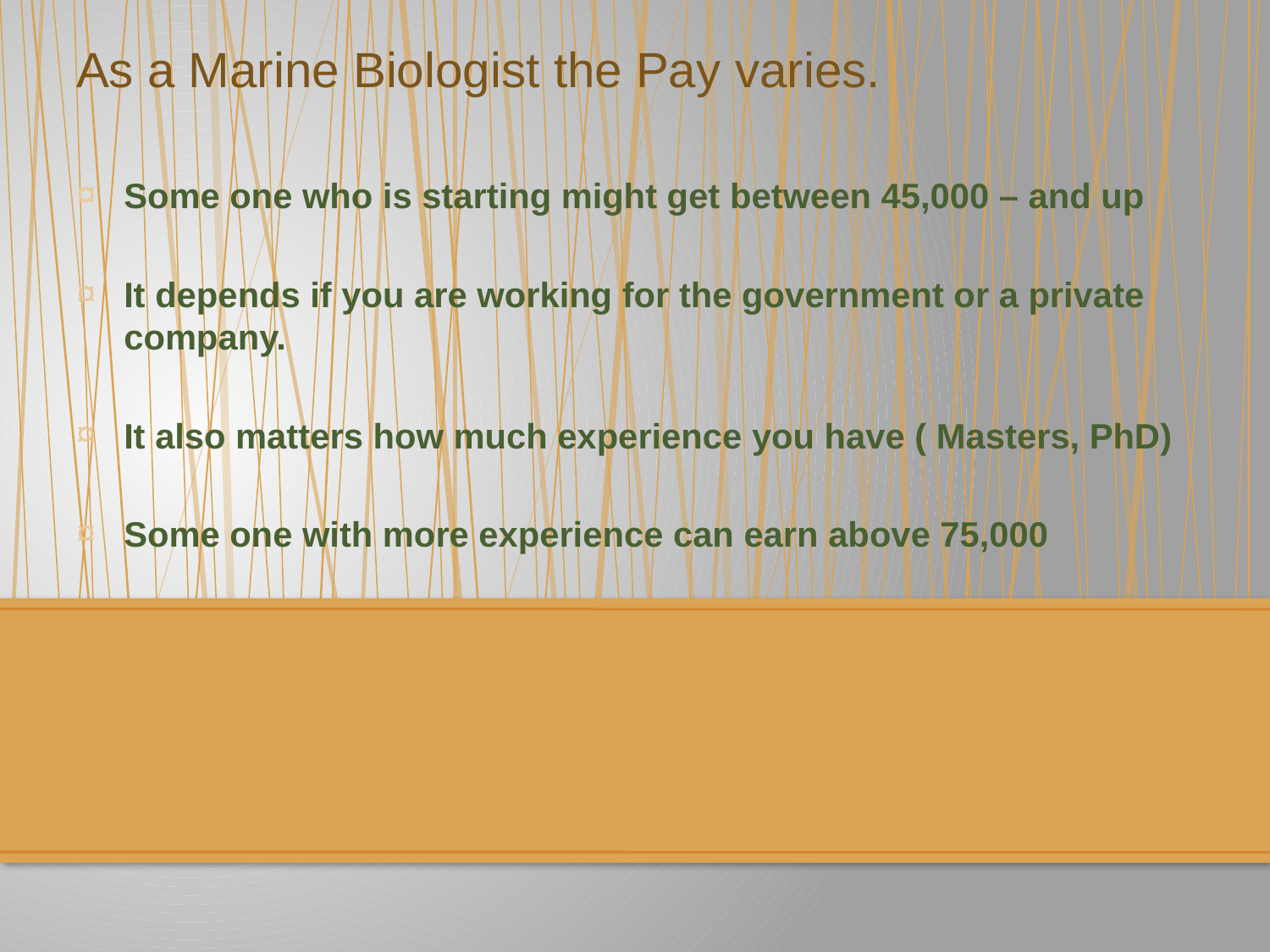

As a Marine Biologist the Pay varies.

Some one who is starting might get between 45,000 – and up

It depends if you are working for the government or a private company.

It also matters how much experience you have ( Masters, PhD)

Some one with more experience can earn above 75,000